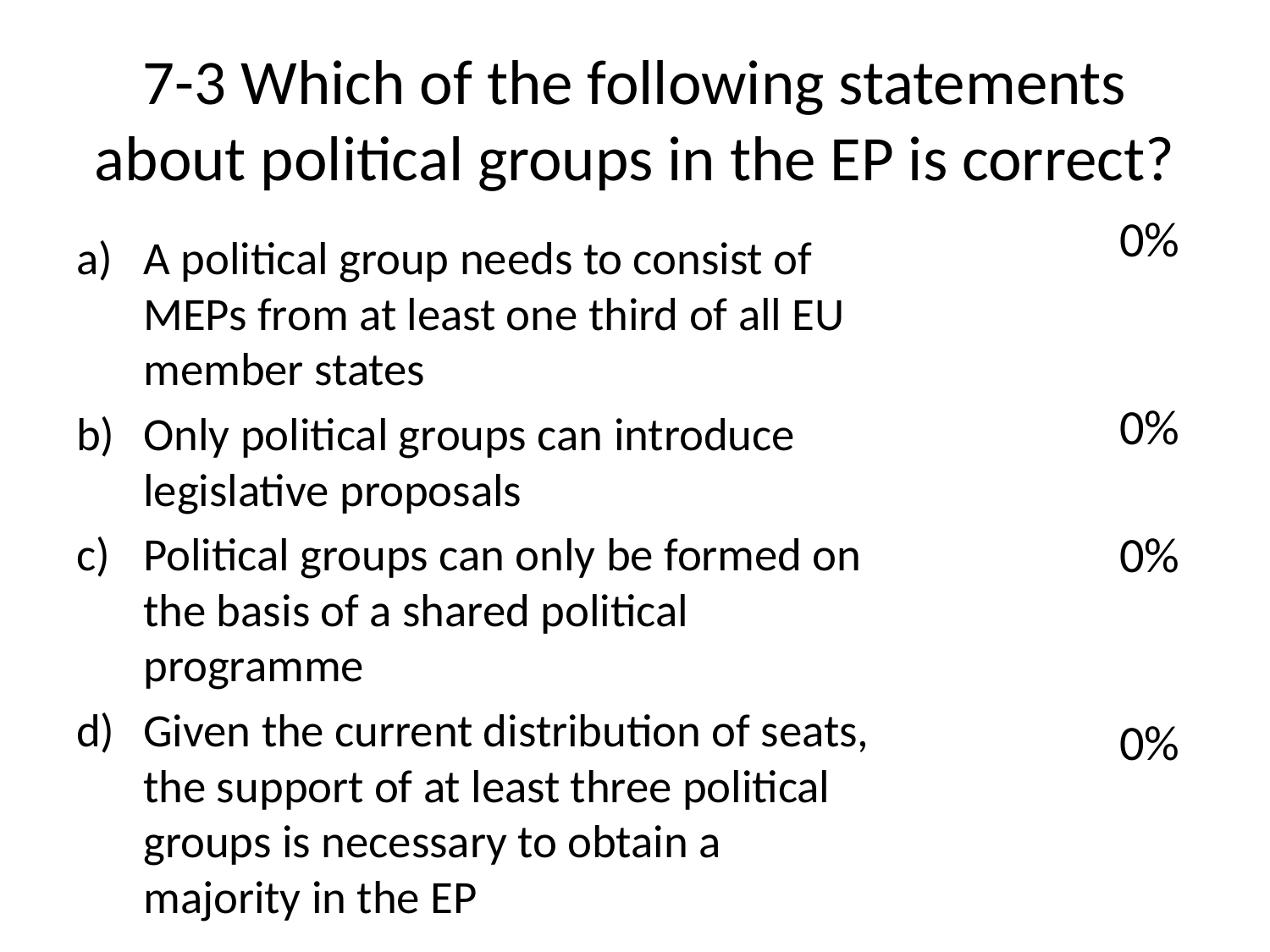

# 7-3 Which of the following statements about political groups in the EP is correct?
0%
0%
0%
0%

A political group needs to consist of MEPs from at least one third of all EU member states
Only political groups can introduce legislative proposals
Political groups can only be formed on the basis of a shared political programme
Given the current distribution of seats, the support of at least three political groups is necessary to obtain a majority in the EP